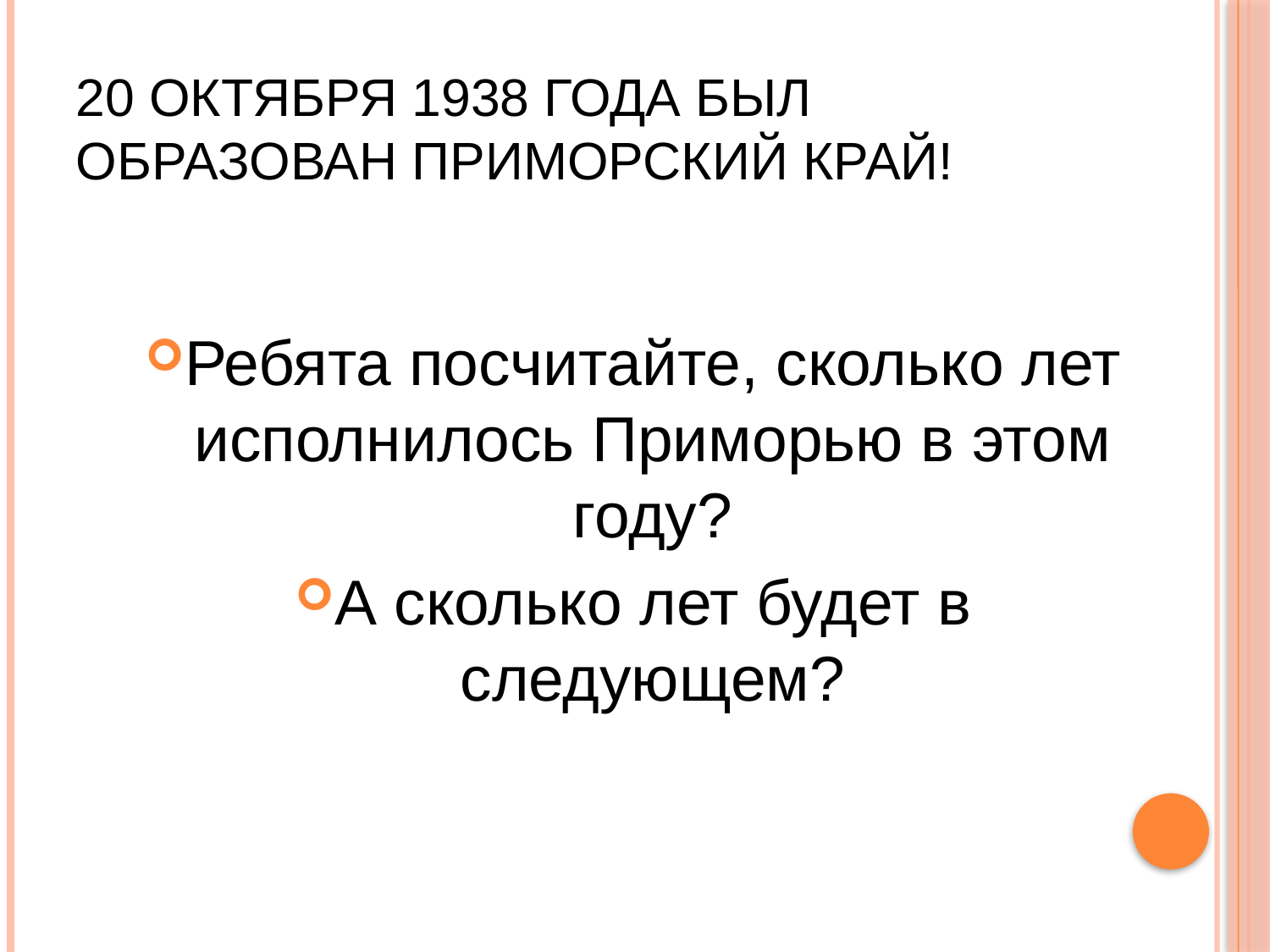

# 20 октября 1938 года был образован Приморский край!
Ребята посчитайте, сколько лет исполнилось Приморью в этом году?
А сколько лет будет в следующем?